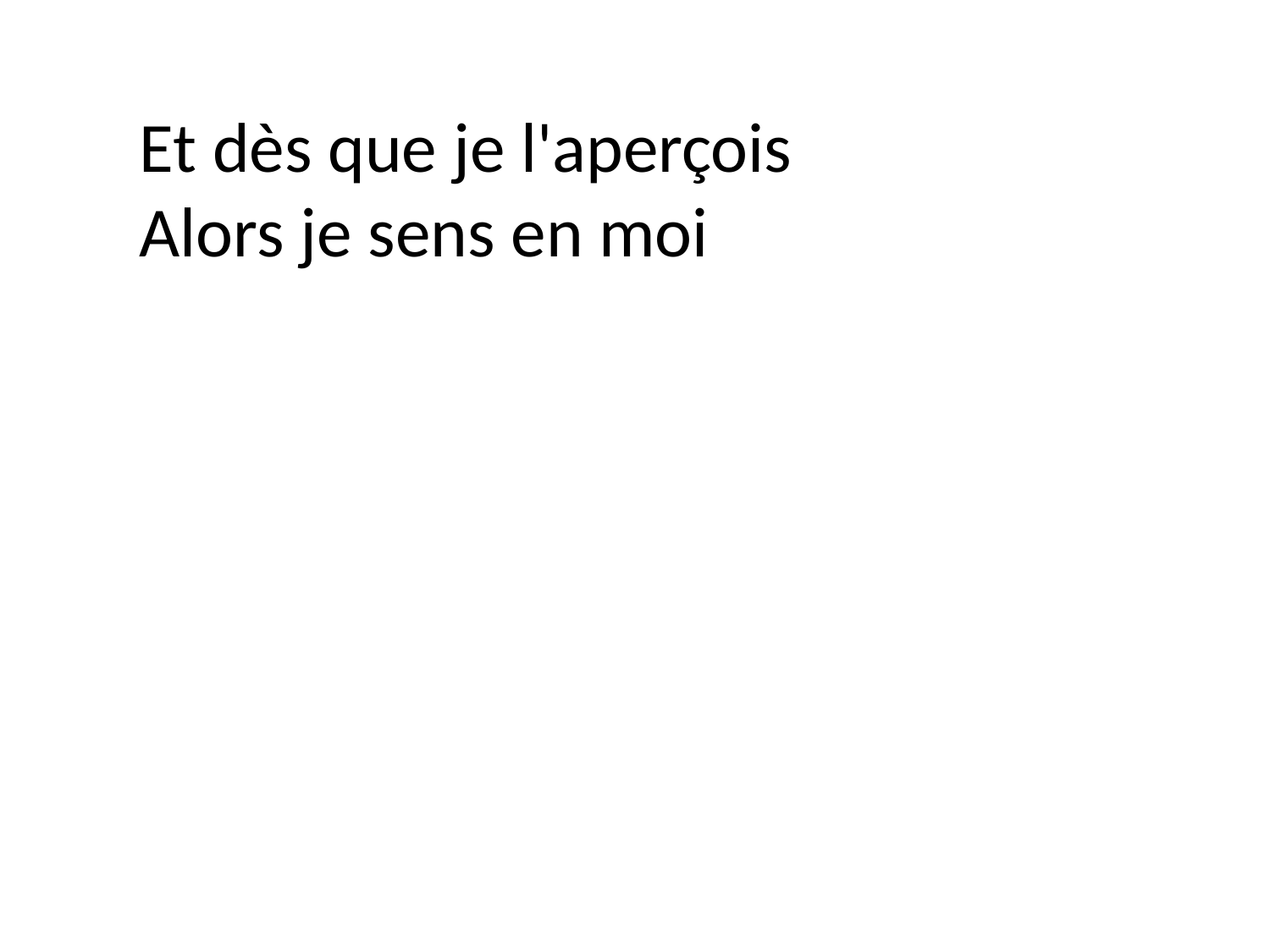

Et dès que je l'aperçois
Alors je sens en moi